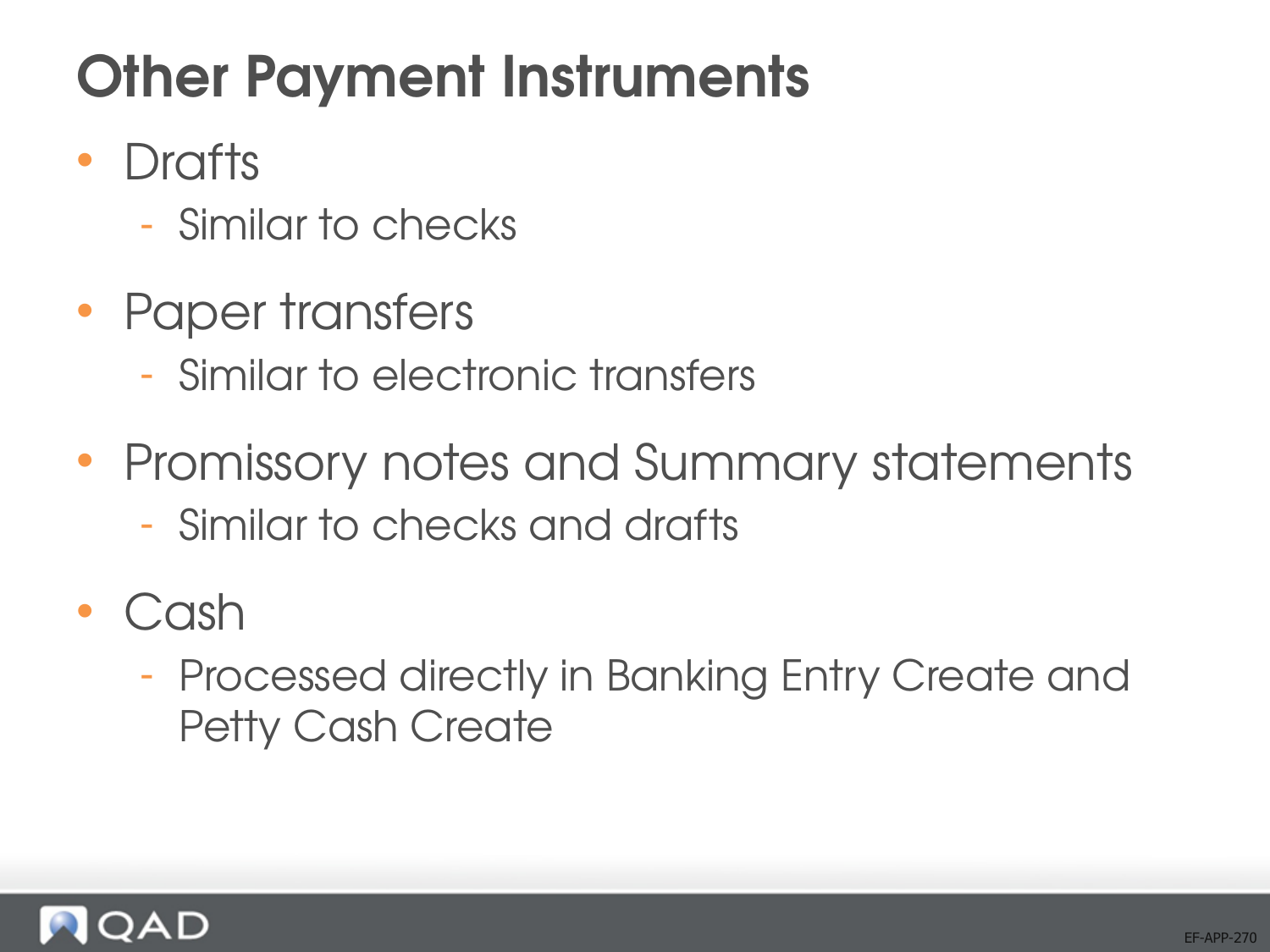

# Other Payment Instruments
Drafts
Similar to checks
Paper transfers
Similar to electronic transfers
Promissory notes and Summary statements
Similar to checks and drafts
Cash
Processed directly in Banking Entry Create and Petty Cash Create

EF-APP-270